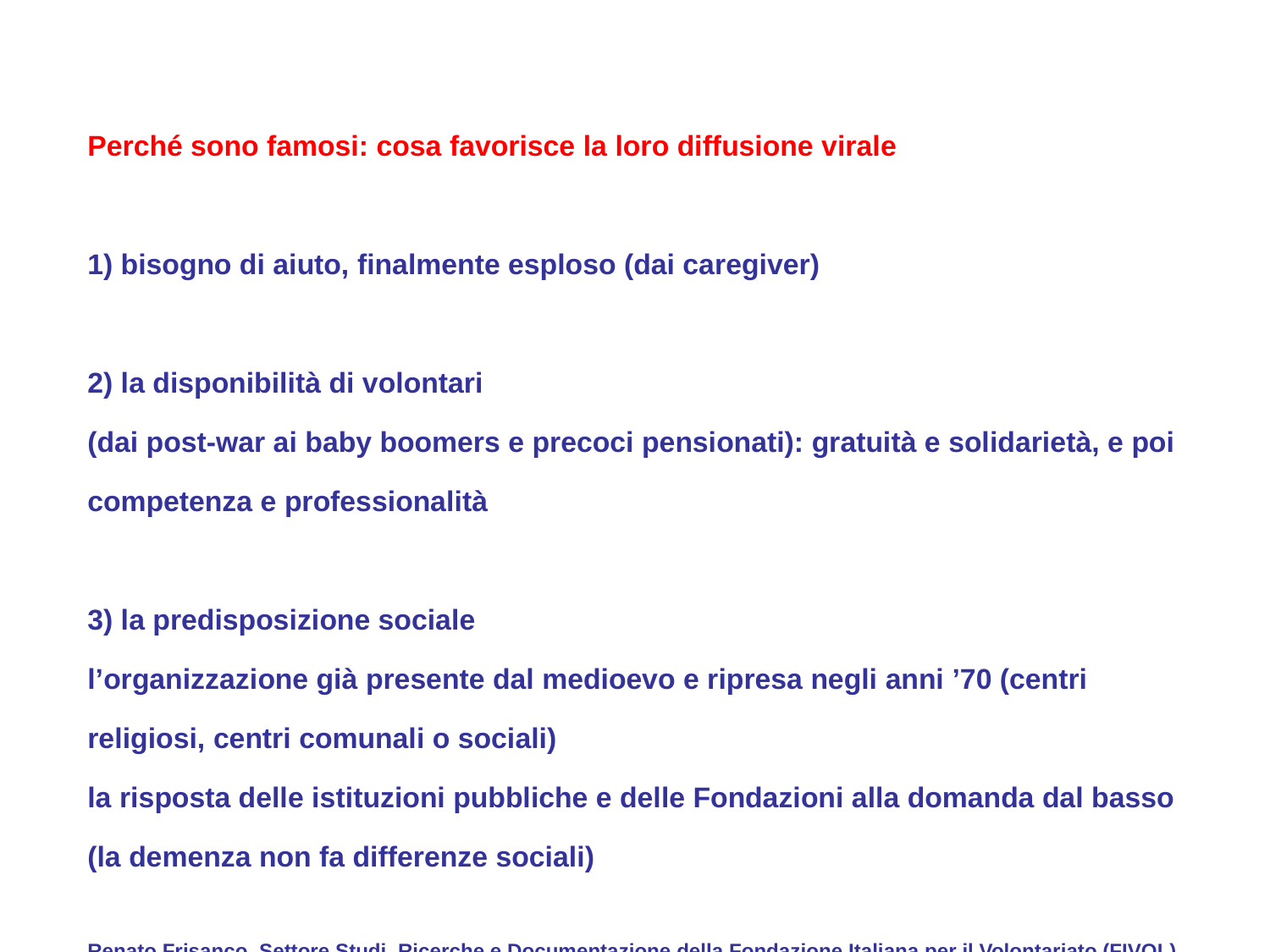

Perché sono famosi: cosa favorisce la loro diffusione virale

1) bisogno di aiuto, finalmente esploso (dai caregiver)

2) la disponibilità di volontari
(dai post-war ai baby boomers e precoci pensionati): gratuità e solidarietà, e poi competenza e professionalità

3) la predisposizione sociale
l’organizzazione già presente dal medioevo e ripresa negli anni ’70 (centri religiosi, centri comunali o sociali)
la risposta delle istituzioni pubbliche e delle Fondazioni alla domanda dal basso (la demenza non fa differenze sociali)

Renato Frisanco, Settore Studi, Ricerche e Documentazione della Fondazione Italiana per il Volontariato (FIVOL), 2001.
Martina De Luca, Valentina Galloni. Volontariato E Patrimonio Culturale In Italia: Strategie Ed Esperienze. Progetto VOCH Europe, 2013
Zamagni S., Volontariato, gratuità, etica del bene comune, Volontariato Oggi N. 2/2007.